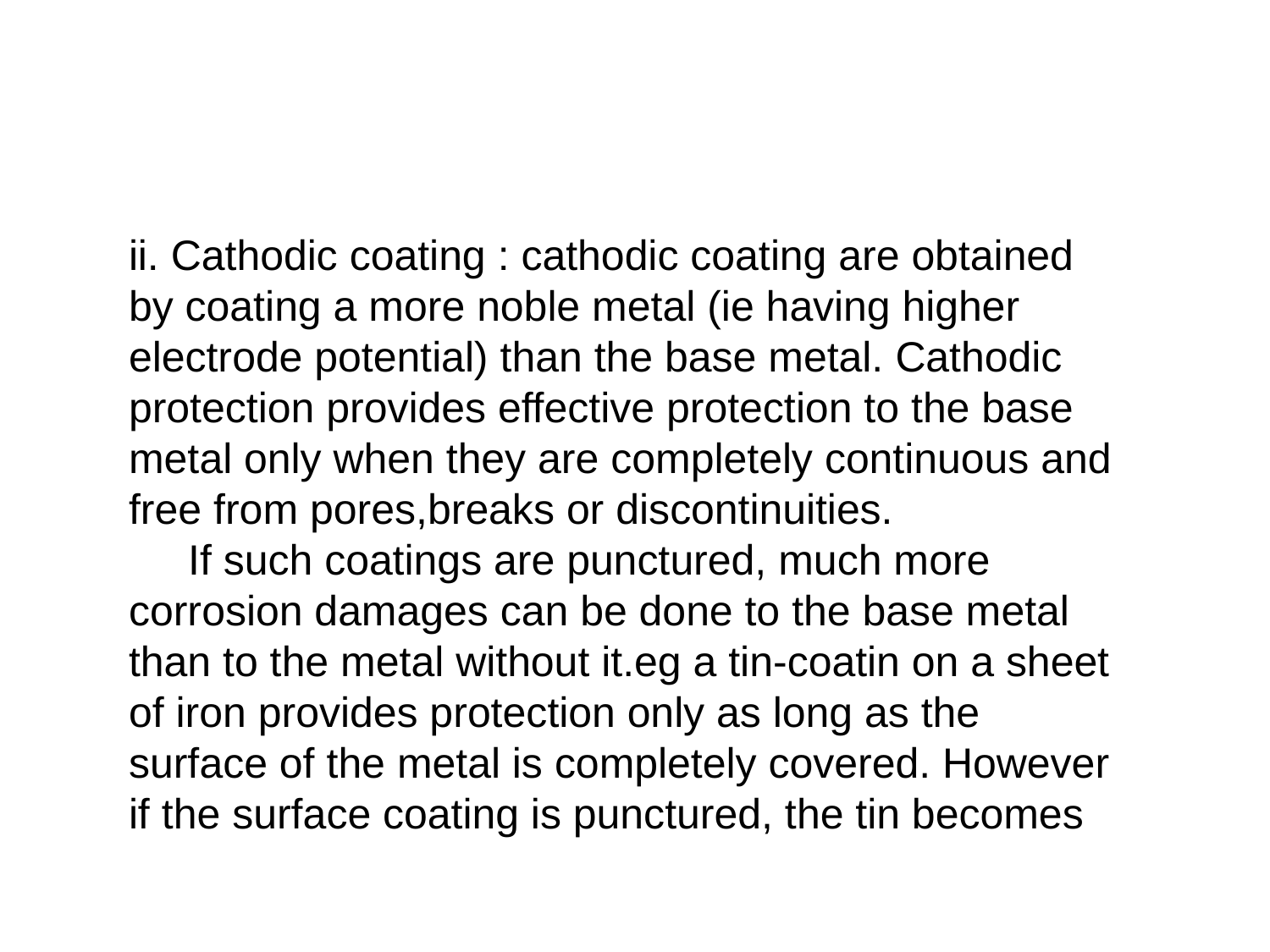

ii. Cathodic coating : cathodic coating are obtained by coating a more noble metal (ie having higher electrode potential) than the base metal. Cathodic protection provides effective protection to the base metal only when they are completely continuous and free from pores,breaks or discontinuities.
     If such coatings are punctured, much more corrosion damages can be done to the base metal than to the metal without it.eg a tin-coatin on a sheet of iron provides protection only as long as the surface of the metal is completely covered. However if the surface coating is punctured, the tin becomes